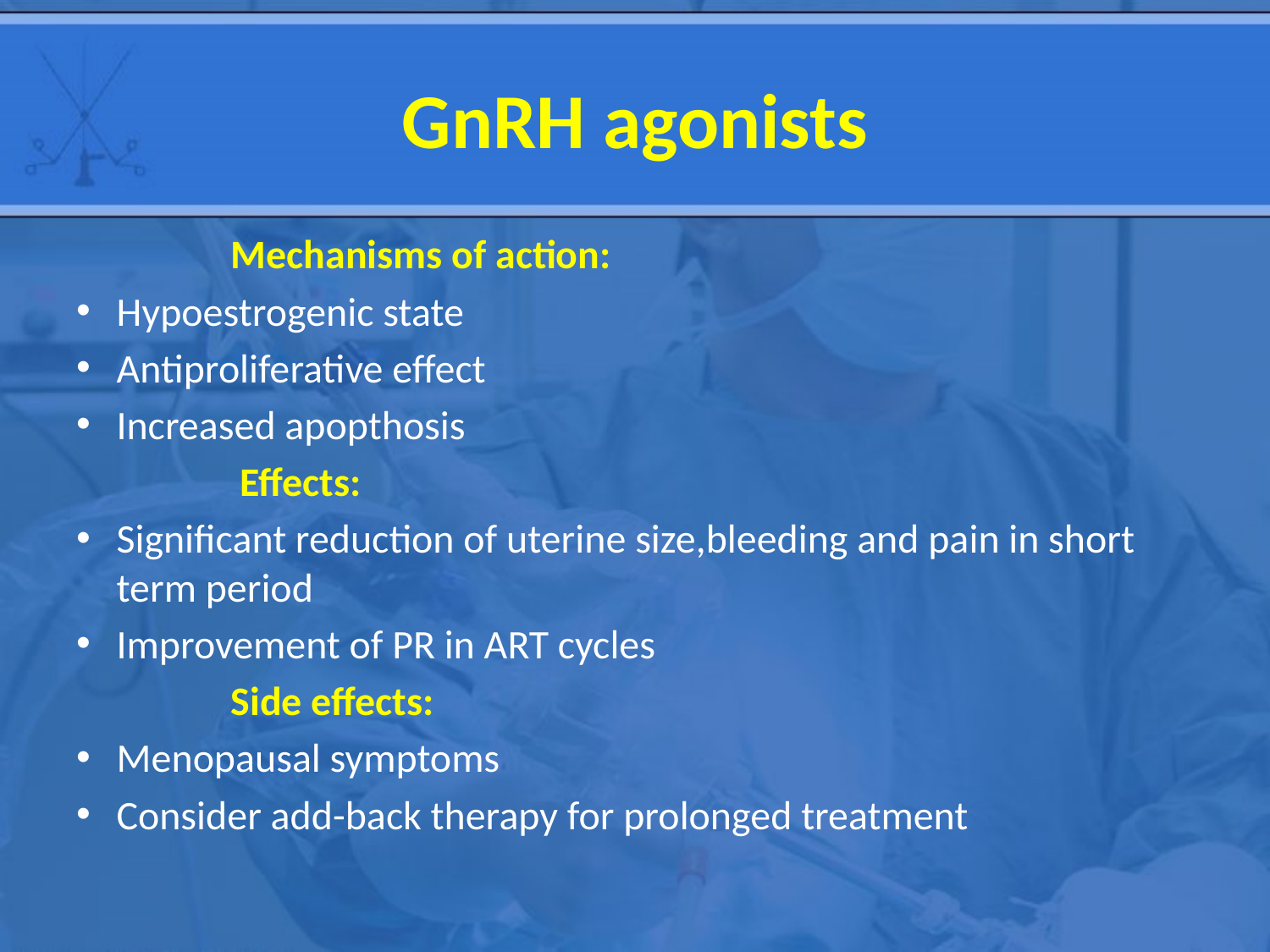

# GnRH agonists
                 Mechanisms of action:
Hypoestrogenic state
Antiproliferative effect
Increased apopthosis
                  Effects:
Significant reduction of uterine size,bleeding and pain in short term period
Improvement of PR in ART cycles
                 Side effects:
Menopausal symptoms
Consider add-back therapy for prolonged treatment